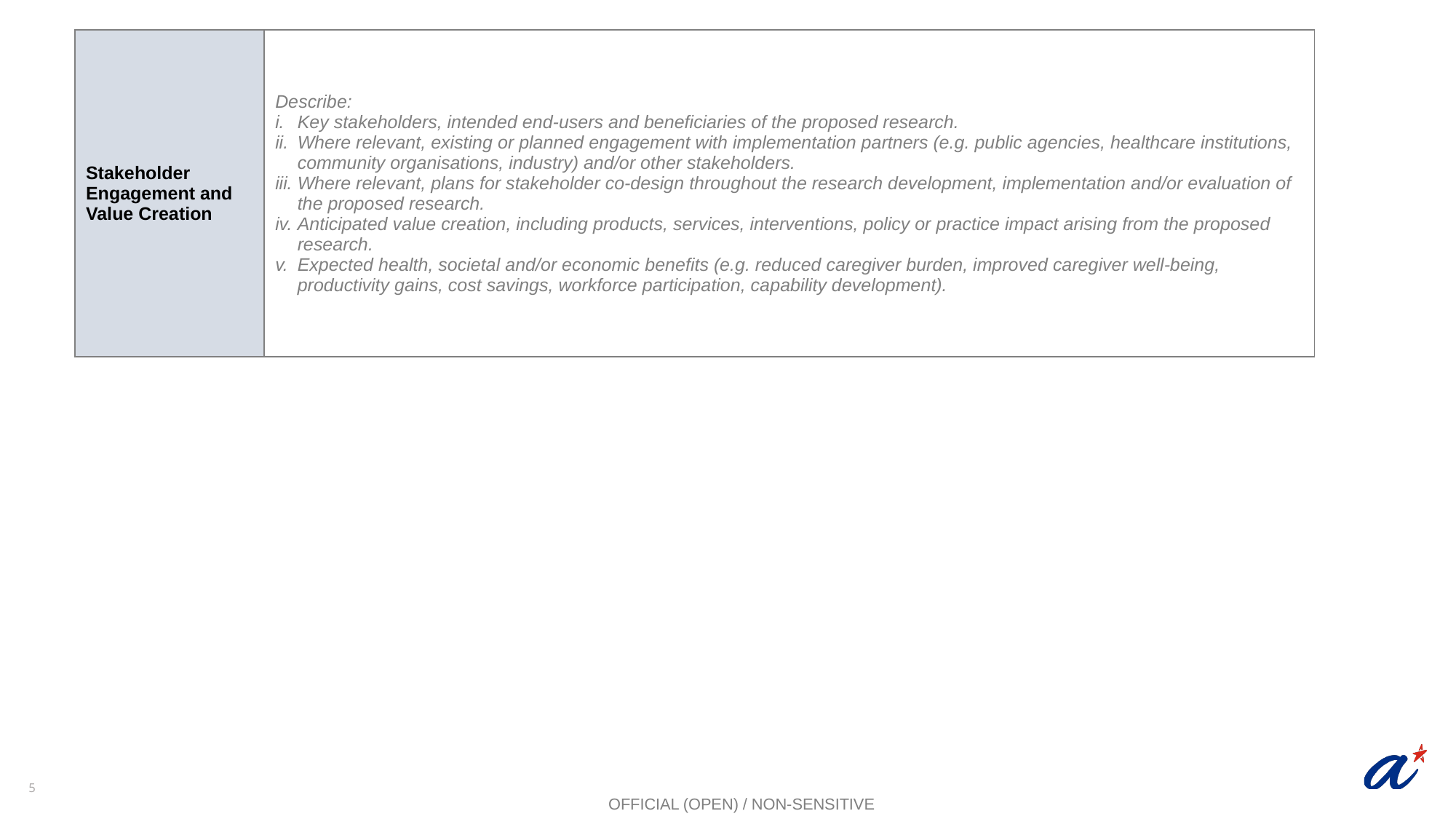

| Stakeholder Engagement and Value Creation | Describe: i. Key stakeholders, intended end-users and beneficiaries of the proposed research. ii. Where relevant, existing or planned engagement with implementation partners (e.g. public agencies, healthcare institutions, community organisations, industry) and/or other stakeholders. iii. Where relevant, plans for stakeholder co-design throughout the research development, implementation and/or evaluation of the proposed research. iv. Anticipated value creation, including products, services, interventions, policy or practice impact arising from the proposed research. v. Expected health, societal and/or economic benefits (e.g. reduced caregiver burden, improved caregiver well-being, productivity gains, cost savings, workforce participation, capability development). |
| --- | --- |
OFFICIAL (OPEN) / NON-SENSITIVE